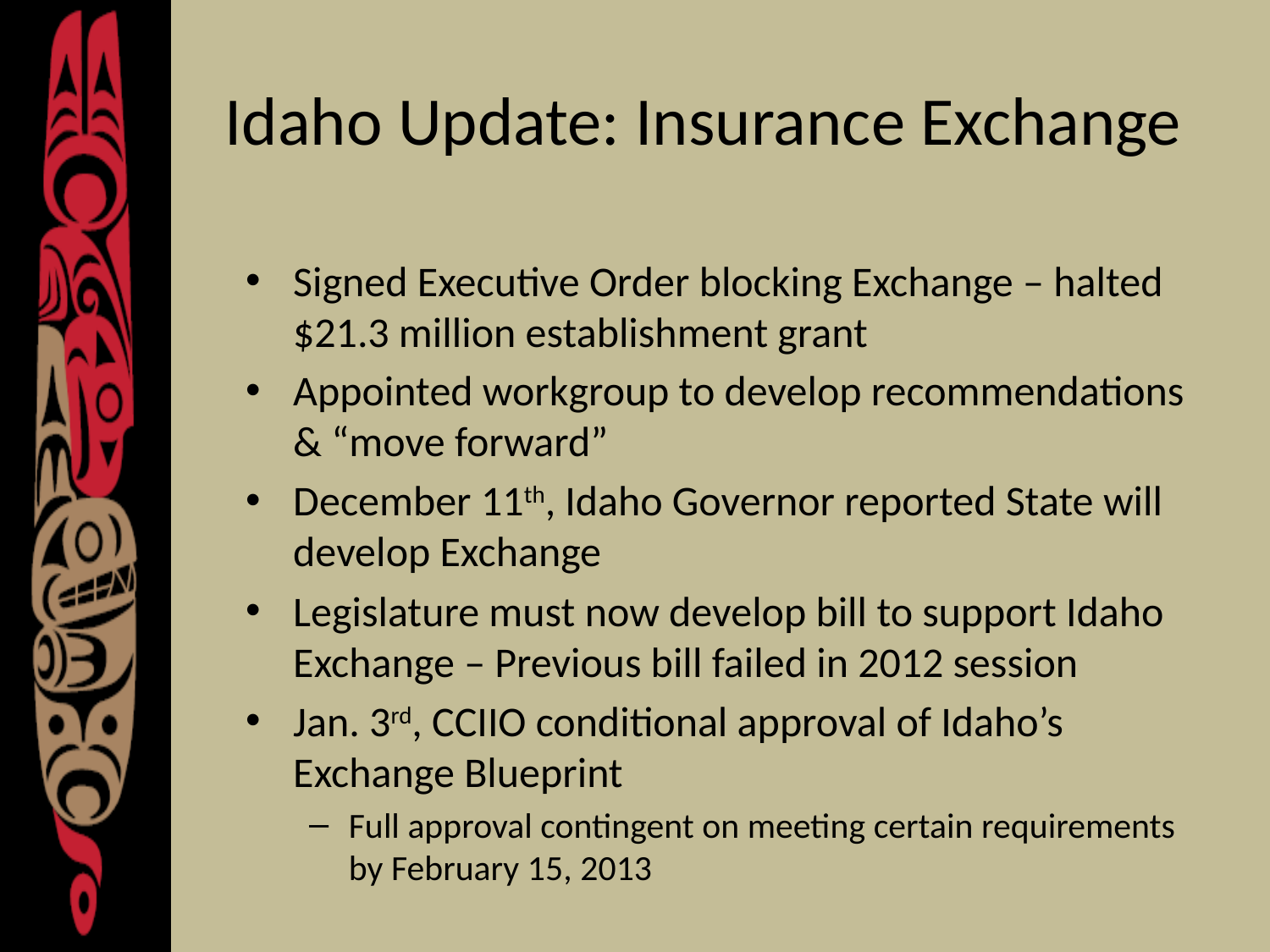

# Idaho Update: Insurance Exchange
Signed Executive Order blocking Exchange – halted $21.3 million establishment grant
Appointed workgroup to develop recommendations & “move forward”
December 11th, Idaho Governor reported State will develop Exchange
Legislature must now develop bill to support Idaho Exchange – Previous bill failed in 2012 session
Jan. 3rd, CCIIO conditional approval of Idaho’s Exchange Blueprint
Full approval contingent on meeting certain requirements by February 15, 2013